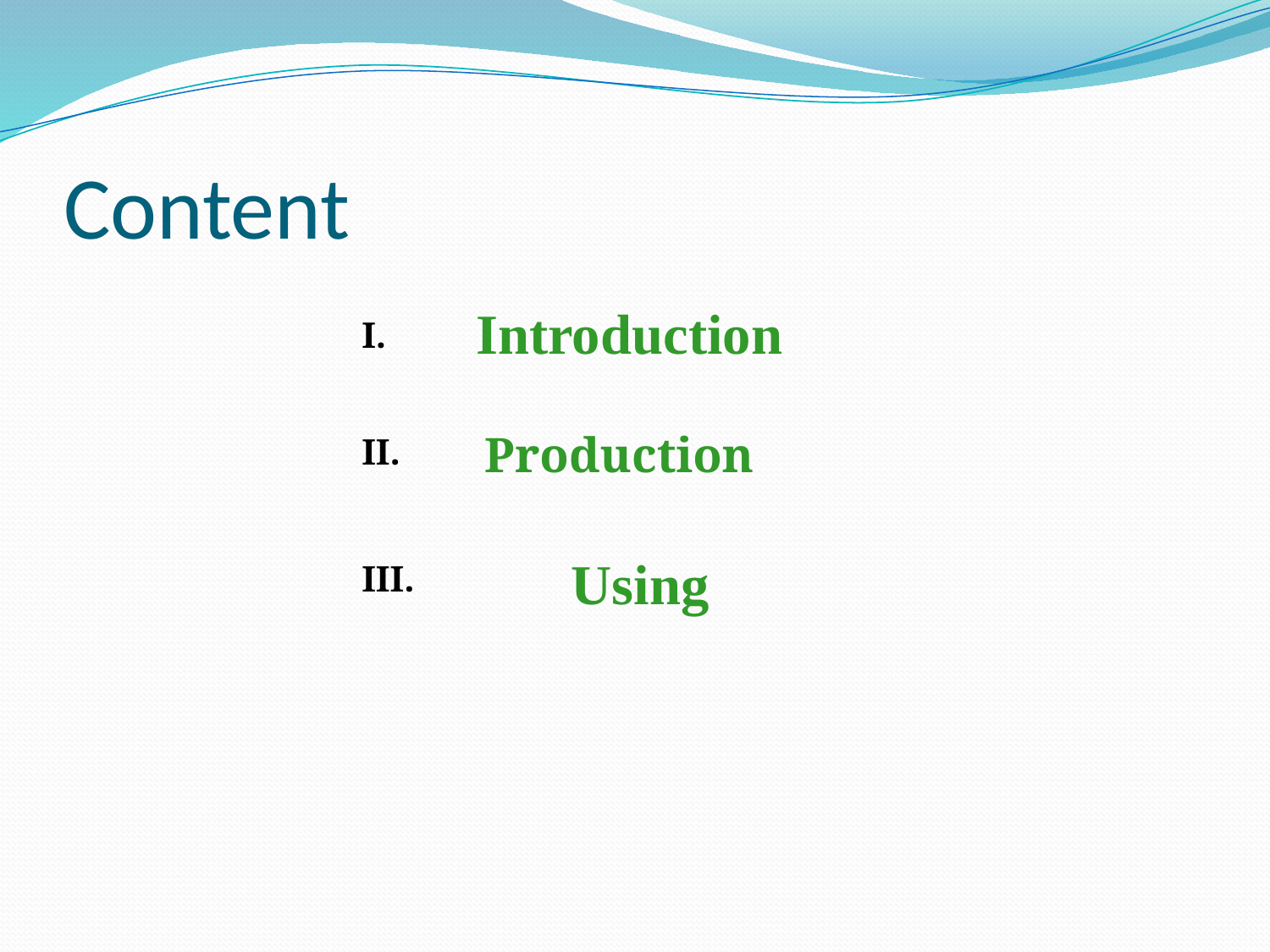

# Content
Introduction
I.
Production
II.
Using
III.